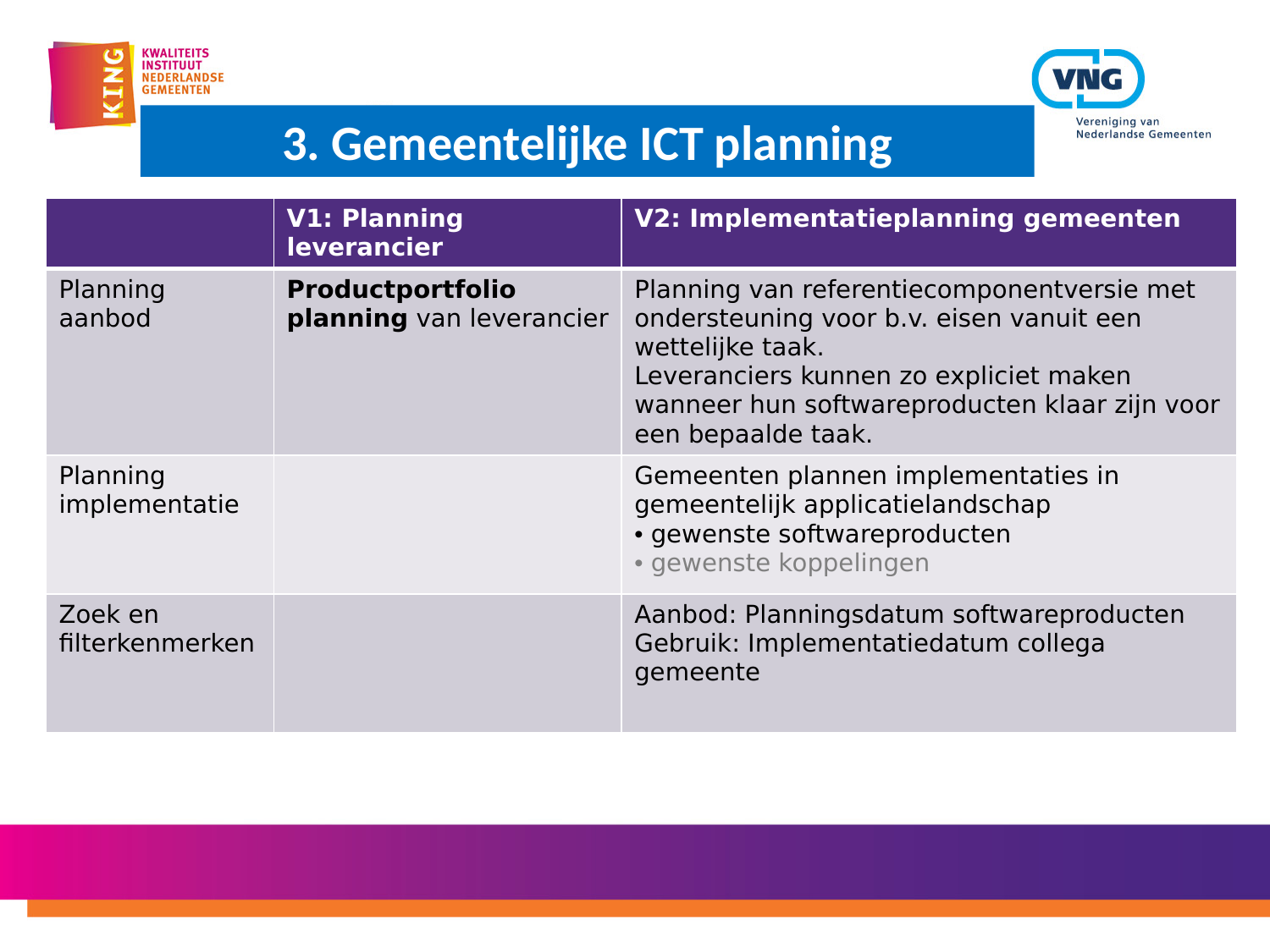

3. Gemeentelijke ICT planning
|  | V1: Planning leverancier | V2: Implementatieplanning gemeenten |
| --- | --- | --- |
| Planning aanbod | Productportfolio planning van leverancier | Planning van referentiecomponentversie met ondersteuning voor b.v. eisen vanuit een wettelijke taak. Leveranciers kunnen zo expliciet maken wanneer hun softwareproducten klaar zijn voor een bepaalde taak. |
| Planning implementatie |  | Gemeenten plannen implementaties in gemeentelijk applicatielandschap gewenste softwareproducten gewenste koppelingen |
| Zoek en filterkenmerken |  | Aanbod: Planningsdatum softwareproducten Gebruik: Implementatiedatum collega gemeente |